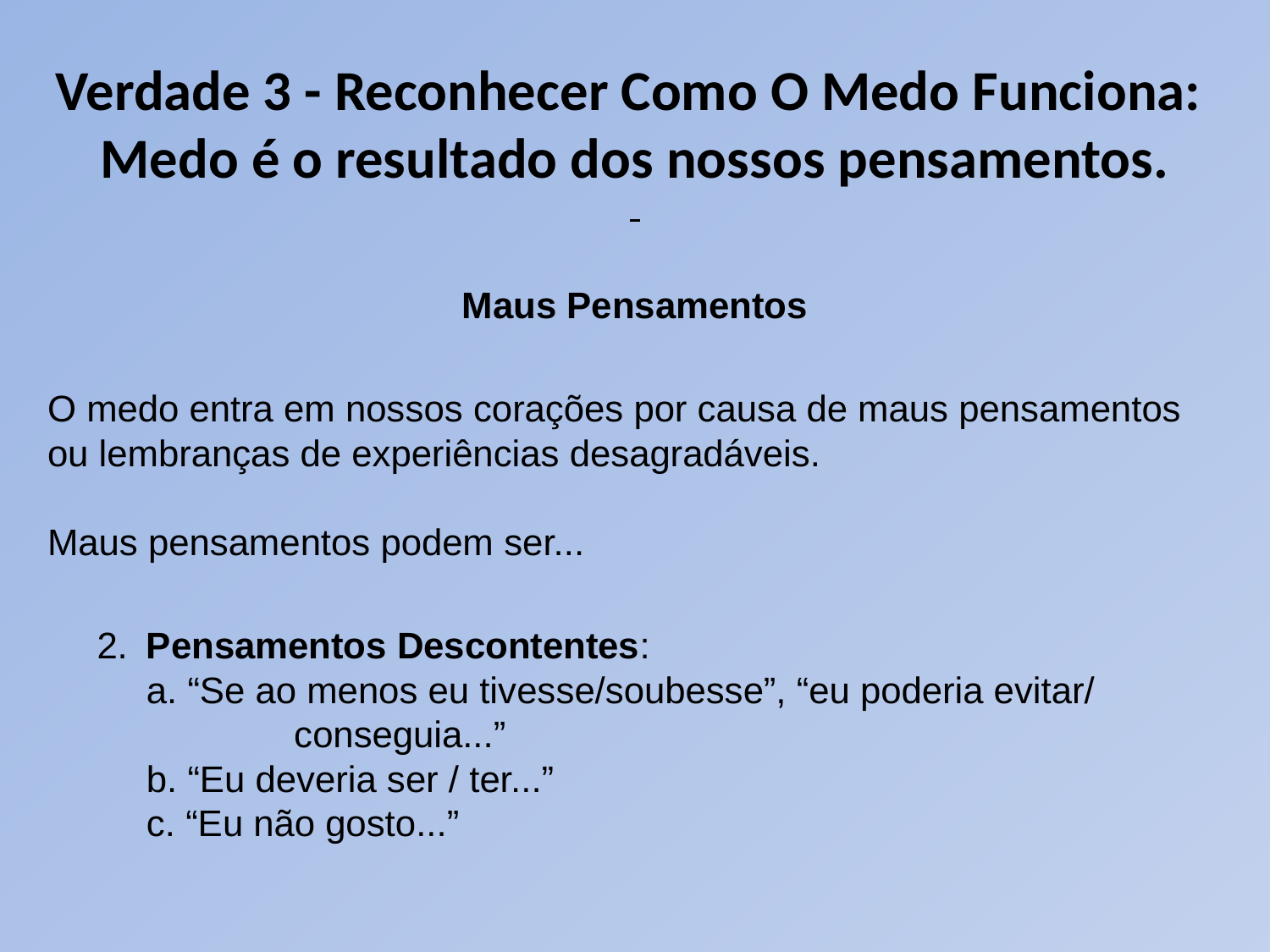

# Verdade 3 - Reconhecer Como O Medo Funciona:  Medo é o resultado dos nossos pensamentos.

Maus Pensamentos

O medo entra em nossos corações por causa de maus pensamentos ou lembranças de experiências desagradáveis.
Maus pensamentos podem ser...

2. 	Pensamentos Descontentes:
a. “Se ao menos eu tivesse/soubesse”, “eu poderia evitar/  		  conseguia...”
b. “Eu deveria ser / ter...”
c. “Eu não gosto...”